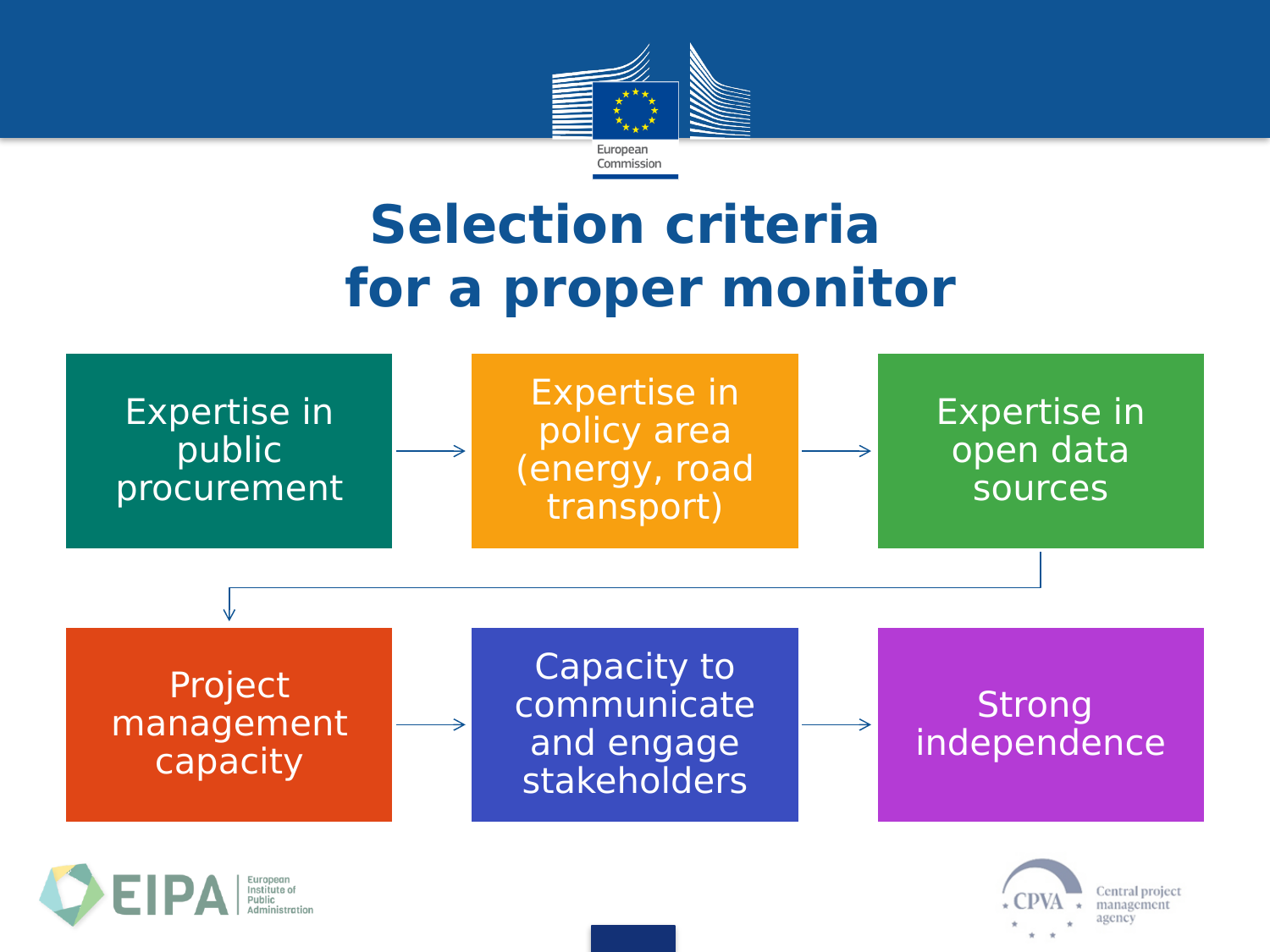

# Selection criteria for a proper monitor

Expertise in public procurement

Expertise in policy area (energy, road transport)

Expertise in open data sources

Project management capacity

Capacity to communicate and engage stakeholders
Strong  independence